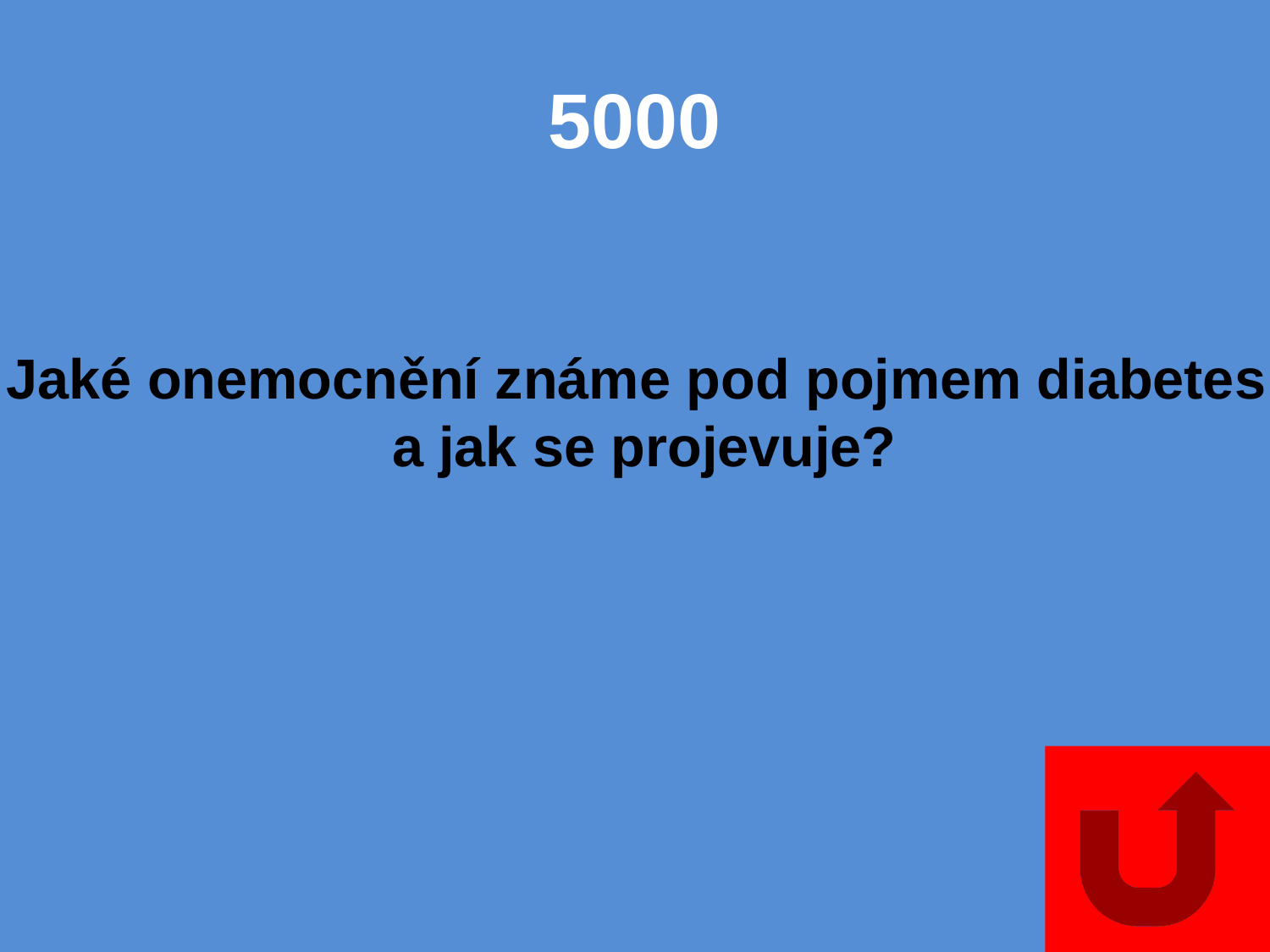

# 5000
Jaké onemocnění známe pod pojmem diabetes
a jak se projevuje?